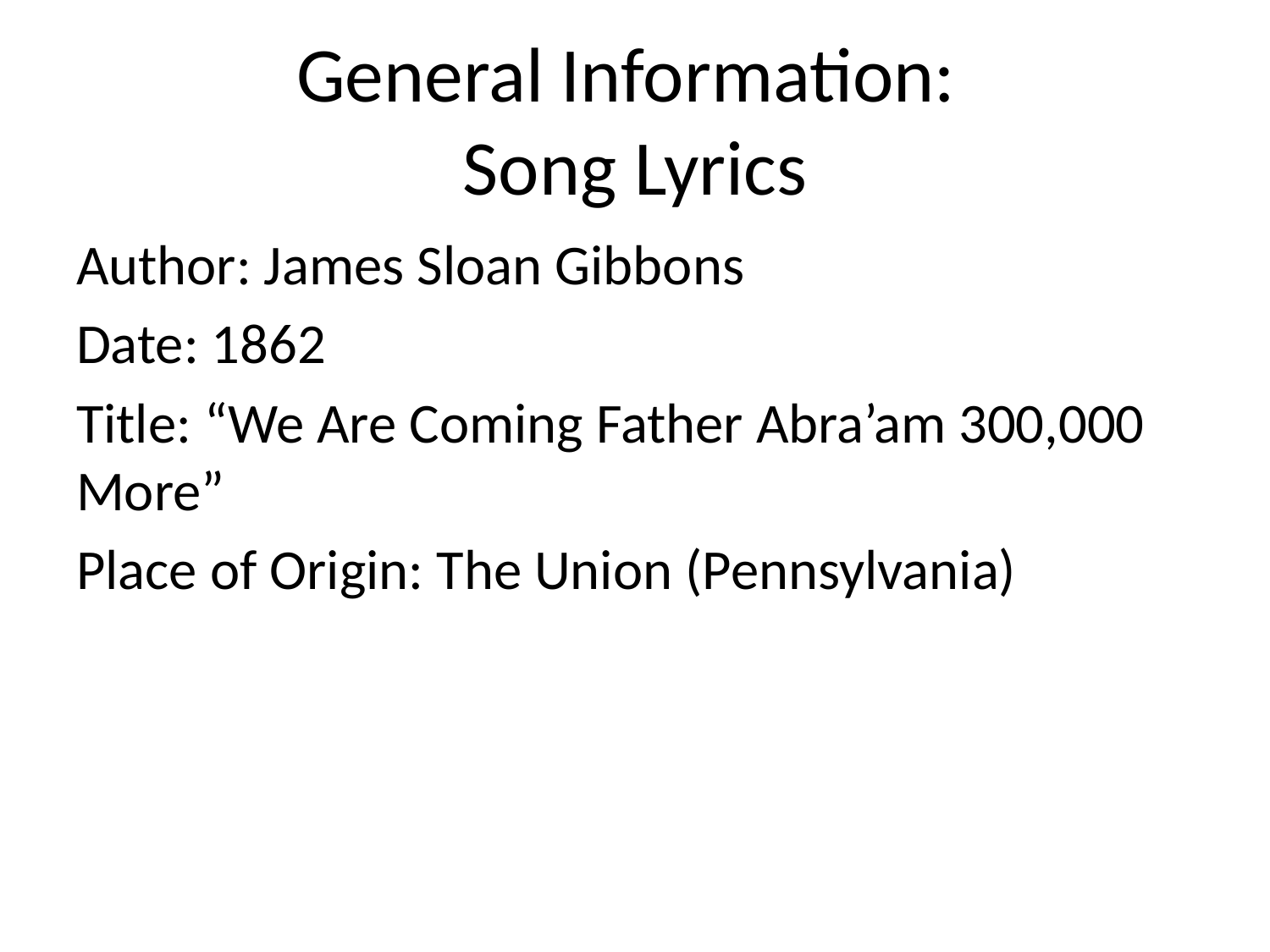

# General Information: Song Lyrics
Author: James Sloan Gibbons
Date: 1862
Title: “We Are Coming Father Abra’am 300,000 More”
Place of Origin: The Union (Pennsylvania)